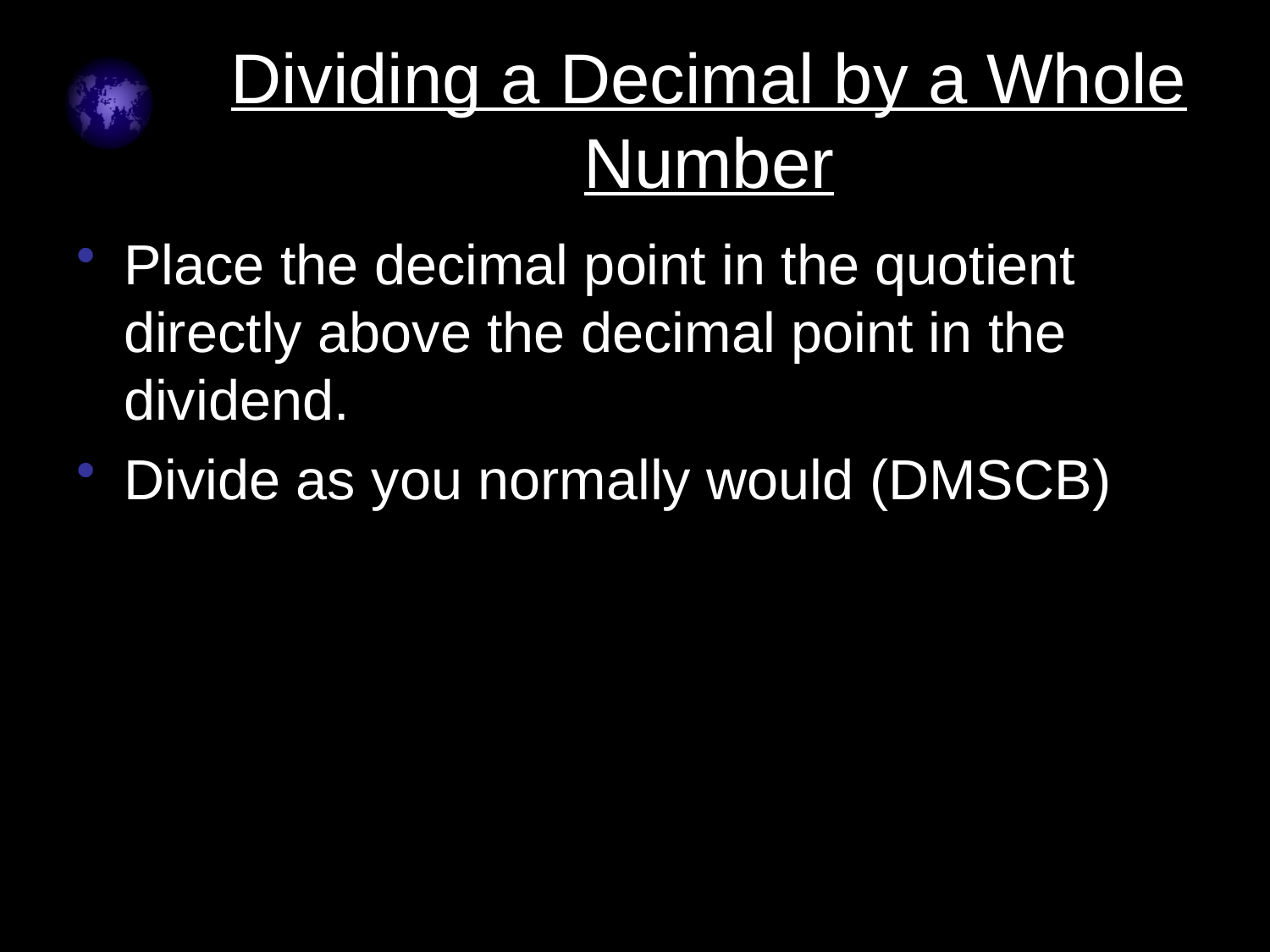

# Dividing a Decimal by a Whole Number
Place the decimal point in the quotient directly above the decimal point in the dividend.
Divide as you normally would (DMSCB)